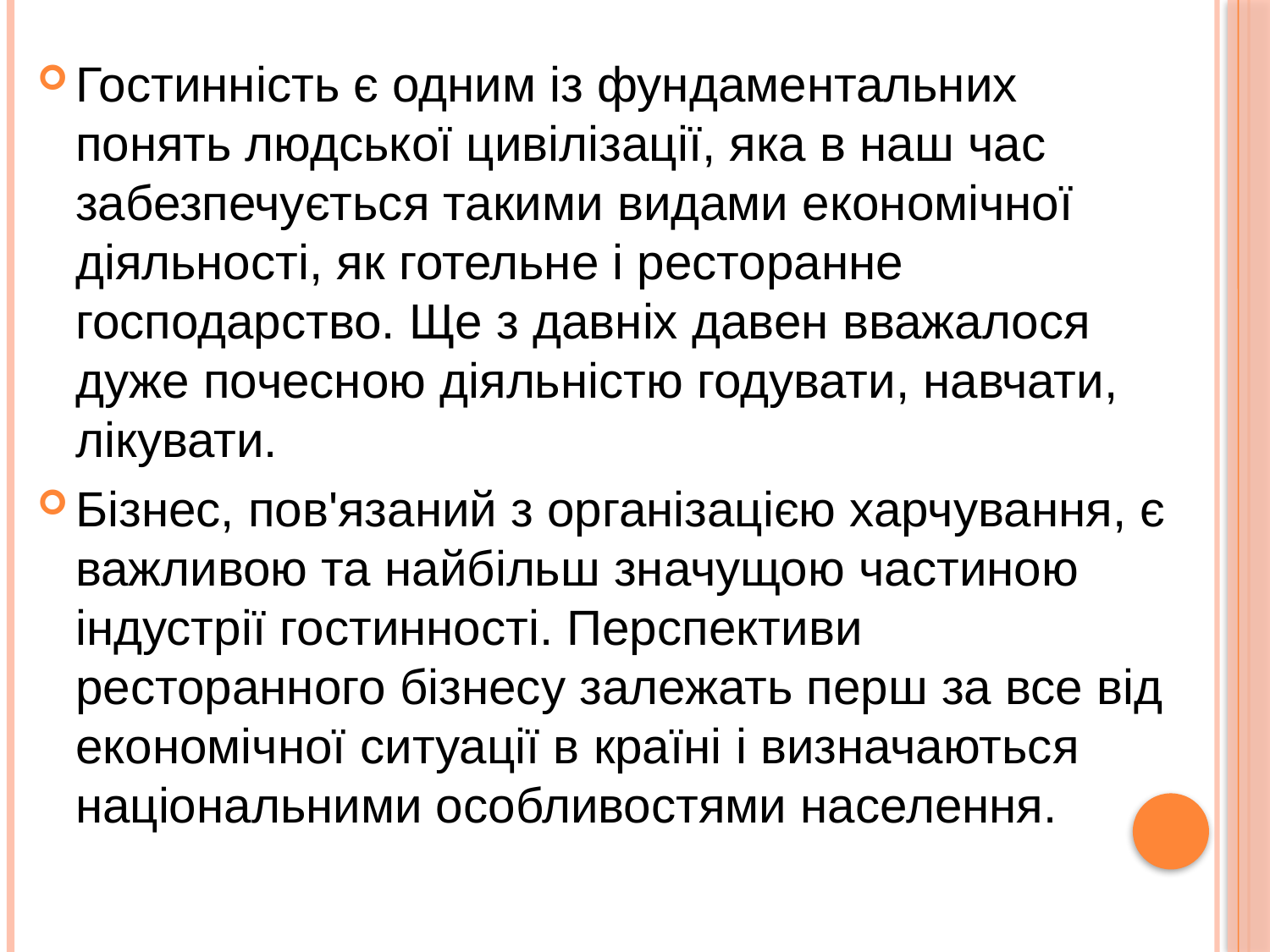

Гостинність є одним із фундаментальних понять людської цивілізації, яка в наш час забезпечується такими видами економічної діяльності, як готельне і ресторанне господарство. Ще з давніх давен вважалося дуже почесною діяльністю годувати, навчати, лікувати.
Бізнес, пов'язаний з організацією харчування, є важливою та найбільш значущою частиною індустрії гостинності. Перспективи ресторанного бізнесу залежать перш за все від економічної ситуації в країні і визначаються національними особливостями населення.